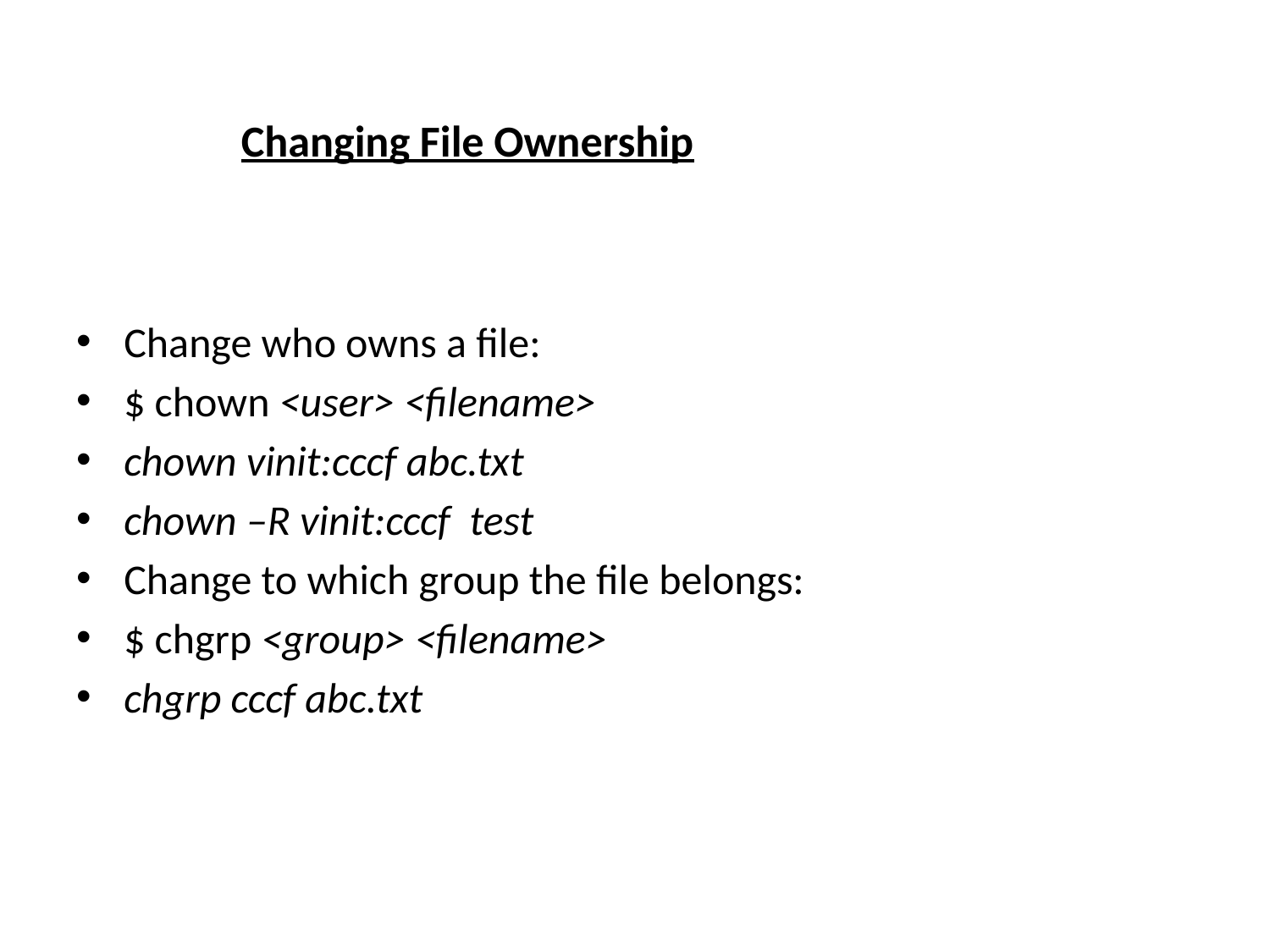

# Changing File Ownership

Change who owns a file:
$ chown <user> <filename>
chown vinit:cccf abc.txt
chown –R vinit:cccf  test
Change to which group the file belongs:
$ chgrp <group> <filename>
chgrp cccf abc.txt